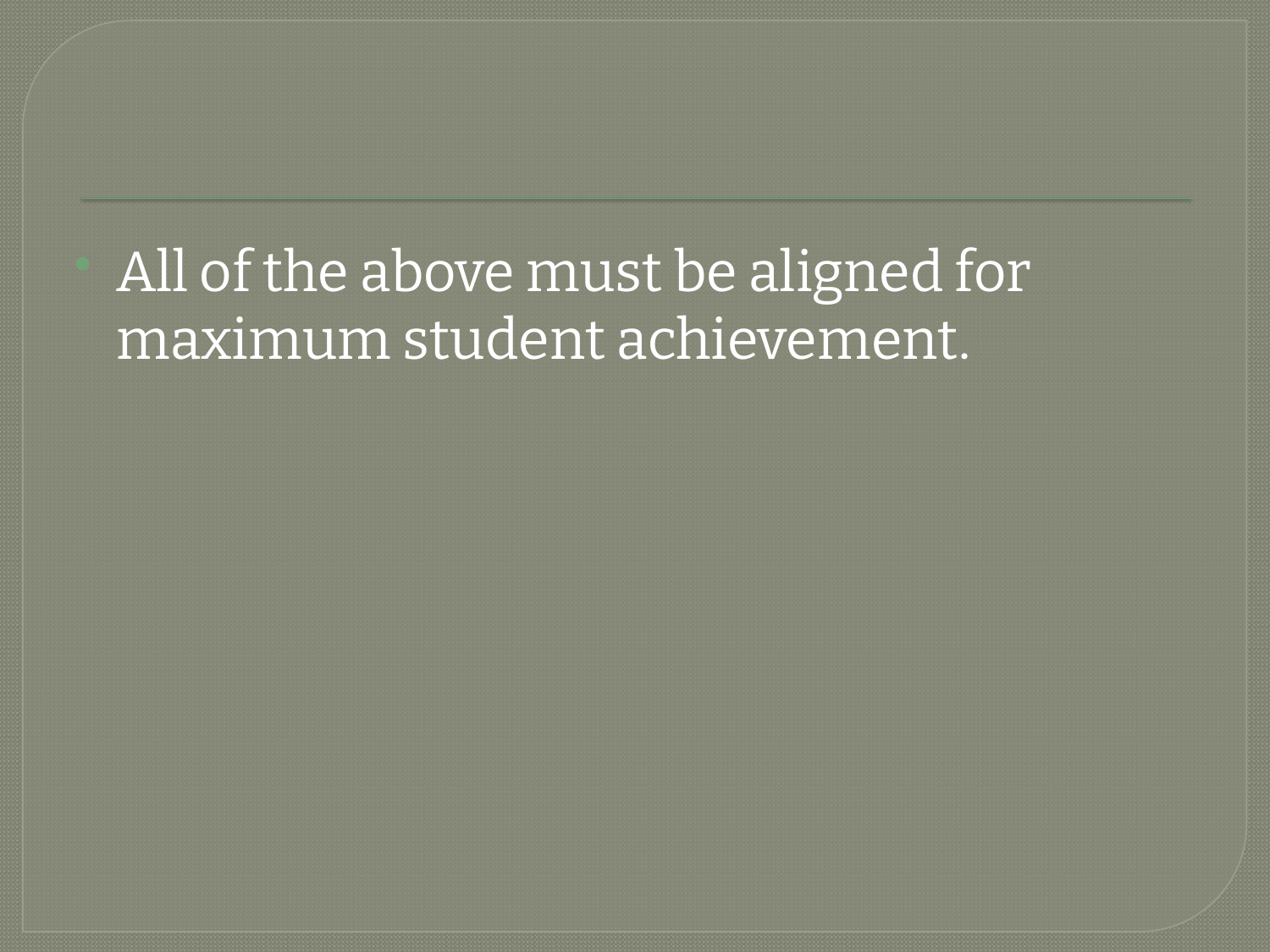

#
All of the above must be aligned for maximum student achievement.